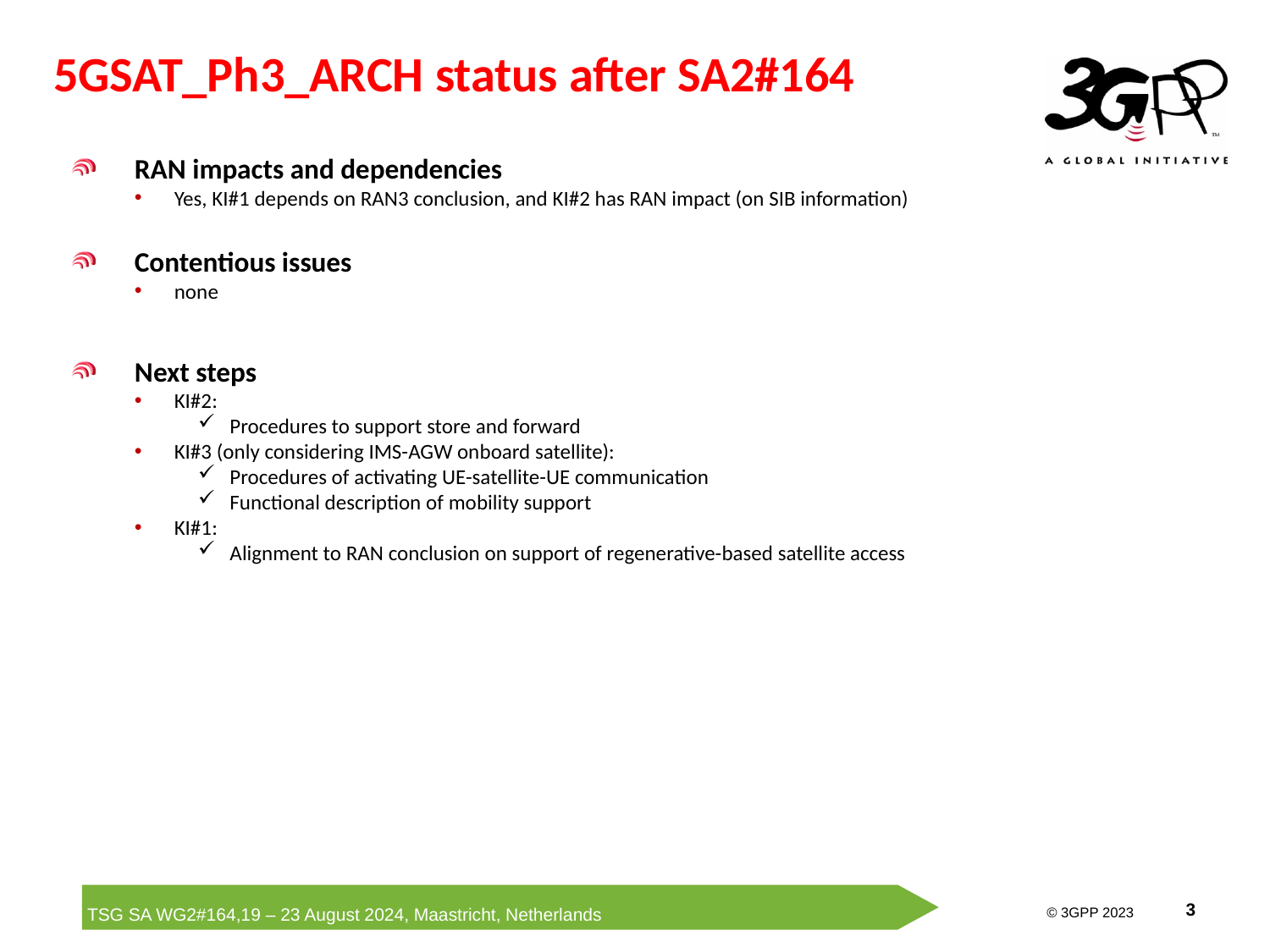

5GSAT_Ph3_ARCH status after SA2#164

RAN impacts and dependencies
Yes, KI#1 depends on RAN3 conclusion, and KI#2 has RAN impact (on SIB information)

Contentious issues
none

Next steps
KI#2:
Procedures to support store and forward
KI#3 (only considering IMS-AGW onboard satellite):
Procedures of activating UE-satellite-UE communication
Functional description of mobility support
KI#1:
Alignment to RAN conclusion on support of regenerative-based satellite access